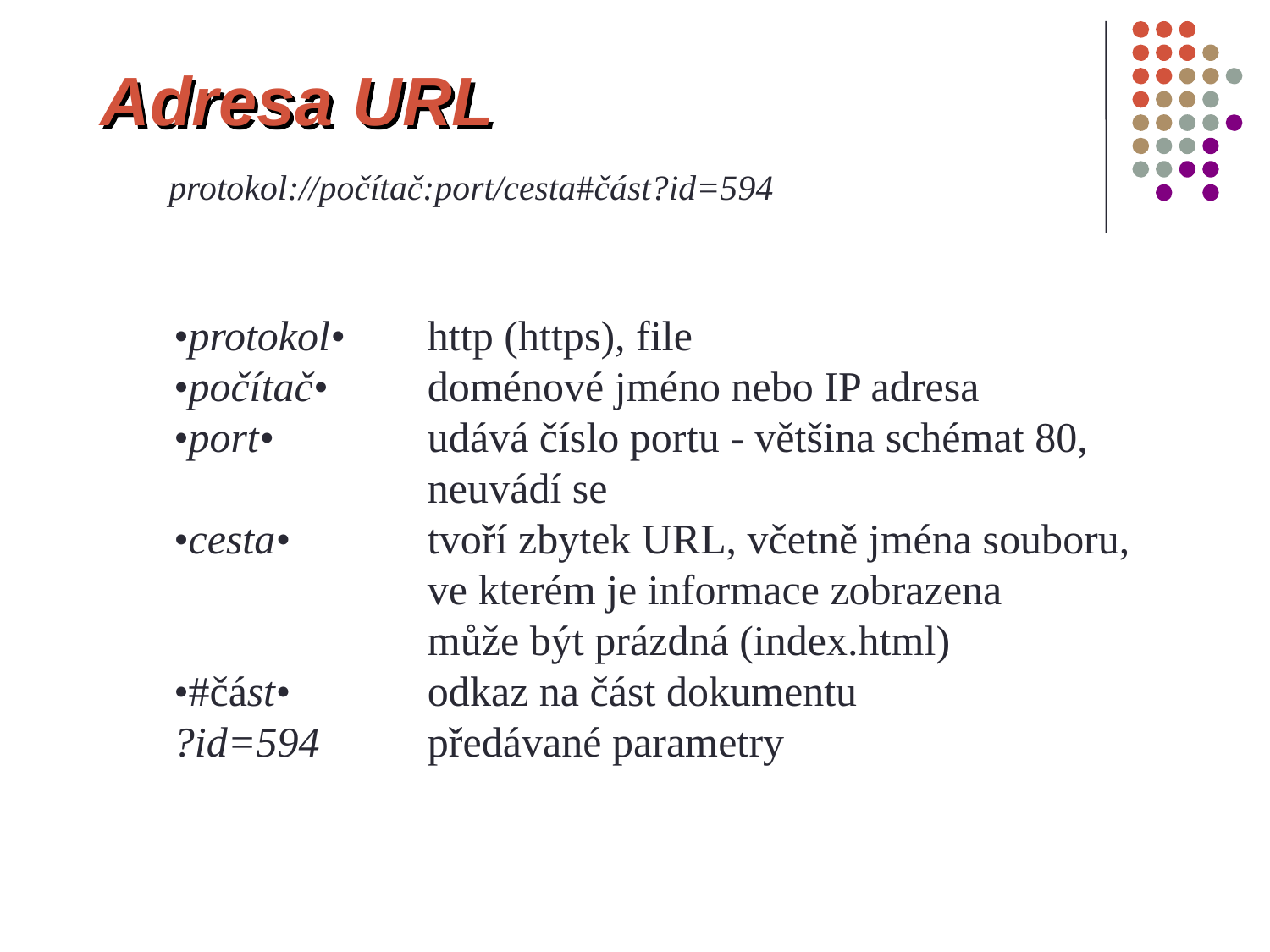

Adresa URL
protokol://počítač:port/cesta#část?id=594
•protokol•	http (https), file
•počítač•	doménové jméno nebo IP adresa
•port•		udává číslo portu - většina schémat 80,
		neuvádí se
•cesta•		tvoří zbytek URL, včetně jména souboru,
		ve kterém je informace zobrazena
		může být prázdná (index.html)
•#část•		odkaz na část dokumentu
?id=594	předávané parametry